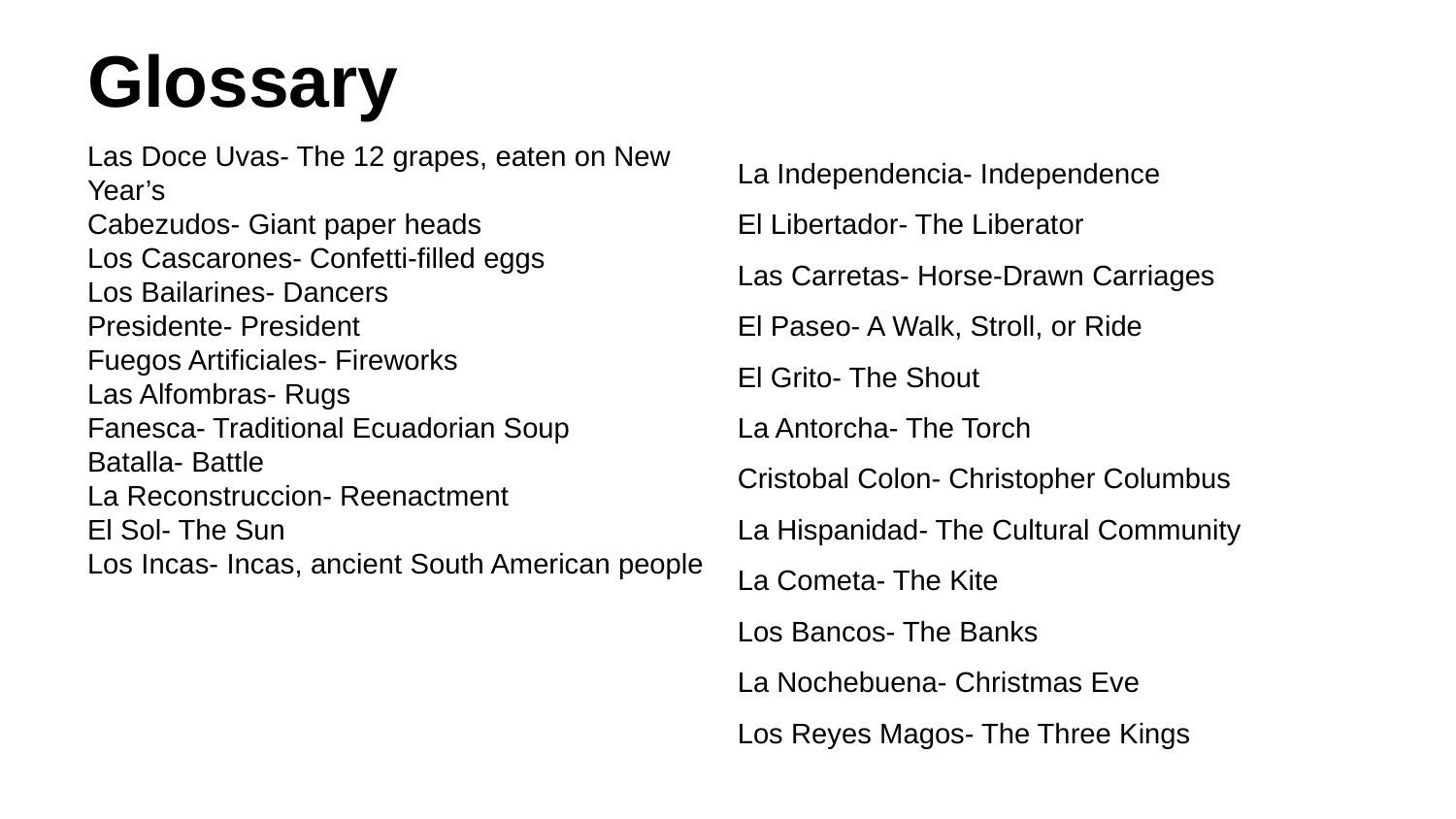

# Glossary
Las Doce Uvas- The 12 grapes, eaten on New Year’s
Cabezudos- Giant paper heads
Los Cascarones- Confetti-filled eggs
Los Bailarines- Dancers
Presidente- President
Fuegos Artificiales- Fireworks
Las Alfombras- Rugs
Fanesca- Traditional Ecuadorian Soup
Batalla- Battle
La Reconstruccion- Reenactment
El Sol- The Sun
Los Incas- Incas, ancient South American people
La Independencia- Independence
El Libertador- The Liberator
Las Carretas- Horse-Drawn Carriages
El Paseo- A Walk, Stroll, or Ride
El Grito- The Shout
La Antorcha- The Torch
Cristobal Colon- Christopher Columbus
La Hispanidad- The Cultural Community
La Cometa- The Kite
Los Bancos- The Banks
La Nochebuena- Christmas Eve
Los Reyes Magos- The Three Kings